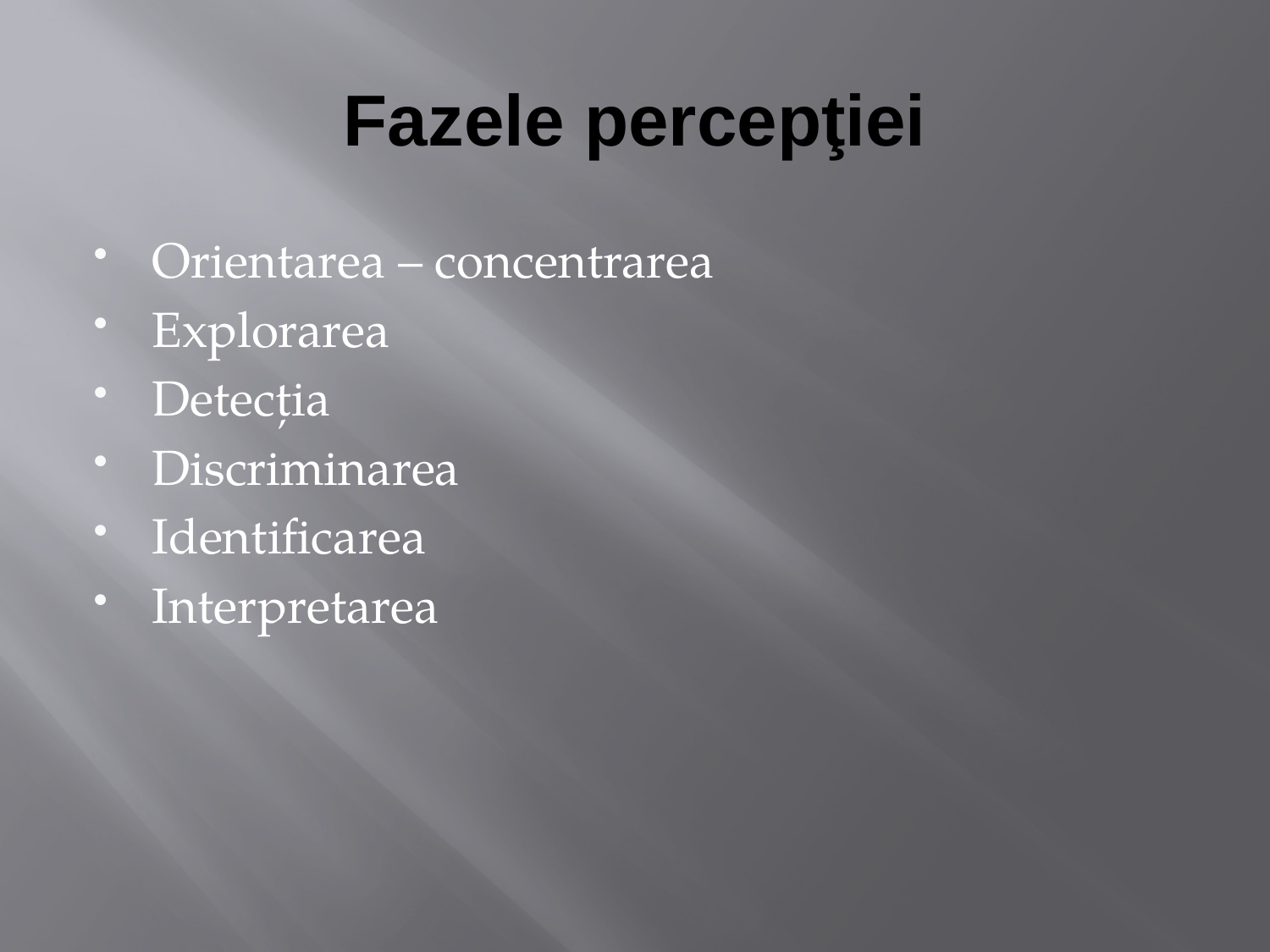

# Fazele percepţiei
Orientarea – concentrarea
Explorarea
Detecţia
Discriminarea
Identificarea
Interpretarea